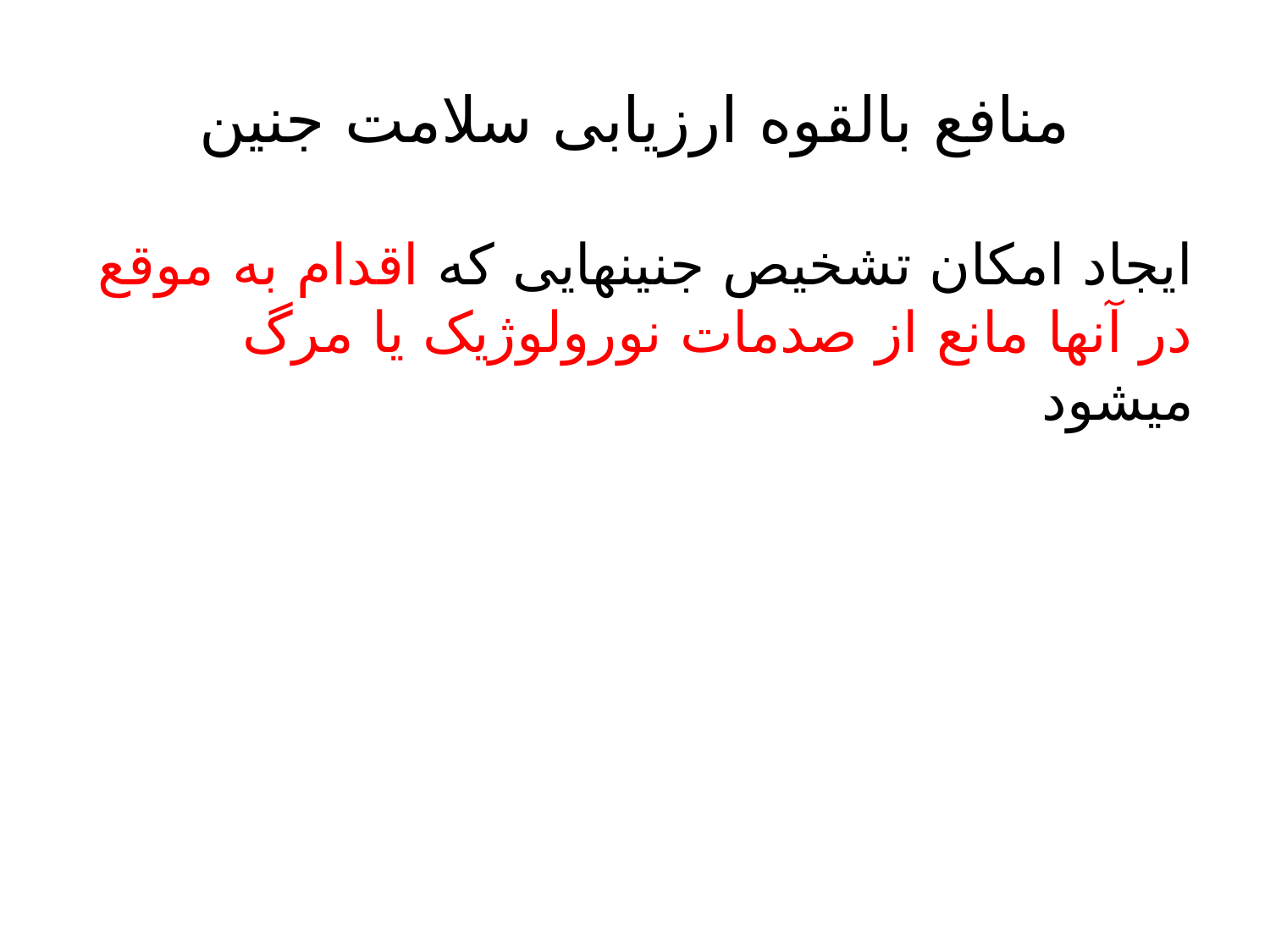

# منافع بالقوه ارزیابی سلامت جنین
ایجاد امکان تشخیص جنینهایی که اقدام به موقع در آنها مانع از صدمات نورولوژیک یا مرگ میشود